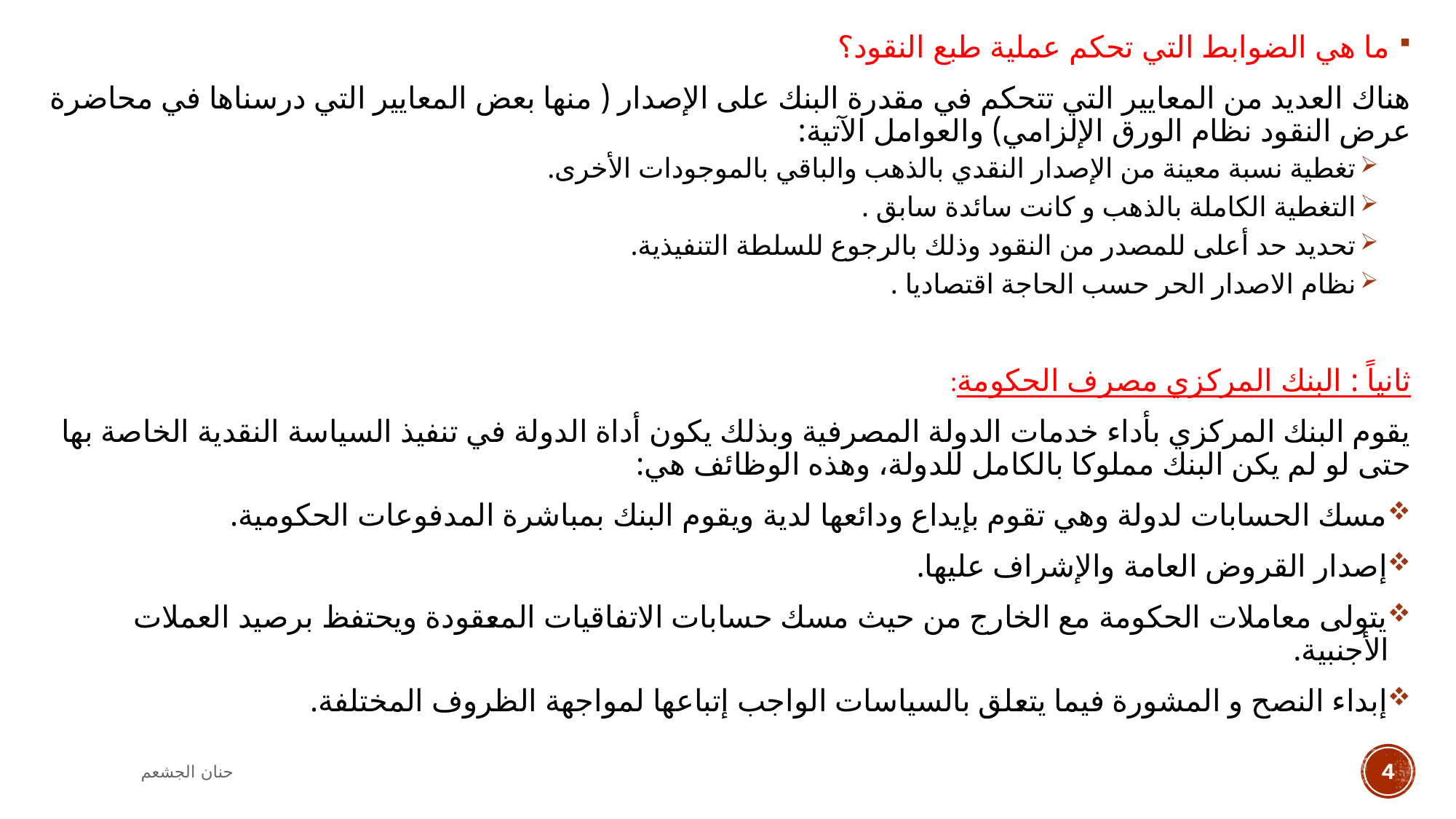

ما هي الضوابط التي تحكم عملية طبع النقود؟
هناك العديد من المعايير التي تتحكم في مقدرة البنك على الإصدار ( منها بعض المعايير التي درسناها في محاضرة عرض النقود نظام الورق الإلزامي) والعوامل الآتية:
تغطية نسبة معينة من الإصدار النقدي بالذهب والباقي بالموجودات الأخرى.
التغطية الكاملة بالذهب و كانت سائدة سابق .
تحديد حد أعلى للمصدر من النقود وذلك بالرجوع للسلطة التنفيذية.
نظام الاصدار الحر حسب الحاجة اقتصاديا .

ثانياً : البنك المركزي مصرف الحكومة:
يقوم البنك المركزي بأداء خدمات الدولة المصرفية وبذلك يكون أداة الدولة في تنفيذ السياسة النقدية الخاصة بها حتى لو لم يكن البنك مملوكا بالكامل للدولة، وهذه الوظائف هي:
مسك الحسابات لدولة وهي تقوم بإيداع ودائعها لدية ويقوم البنك بمباشرة المدفوعات الحكومية.
إصدار القروض العامة والإشراف عليها.
يتولى معاملات الحكومة مع الخارج من حيث مسك حسابات الاتفاقيات المعقودة ويحتفظ برصيد العملات الأجنبية.
إبداء النصح و المشورة فيما يتعلق بالسياسات الواجب إتباعها لمواجهة الظروف المختلفة.

حنان الجشعم
4